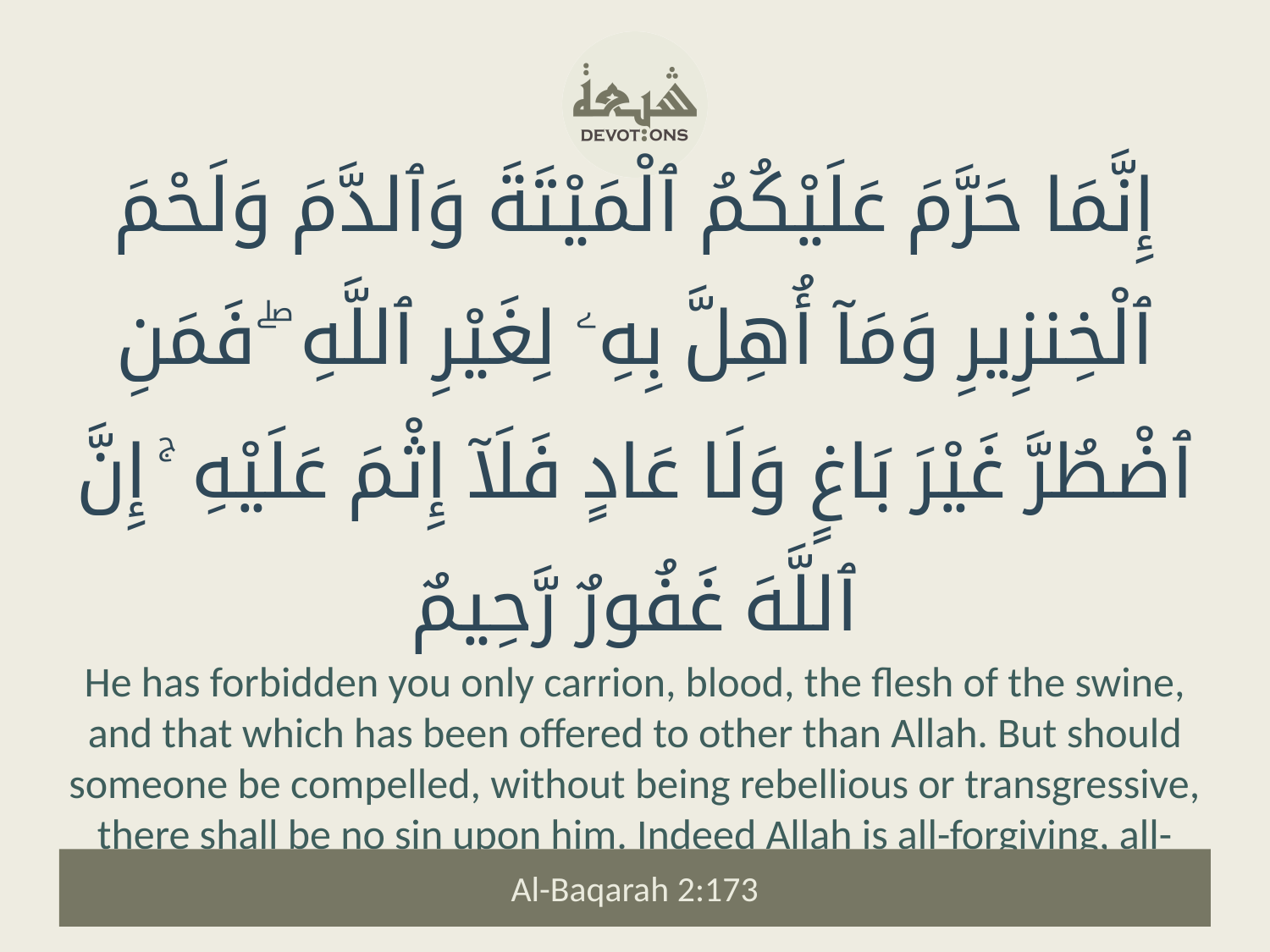

إِنَّمَا حَرَّمَ عَلَيْكُمُ ٱلْمَيْتَةَ وَٱلدَّمَ وَلَحْمَ ٱلْخِنزِيرِ وَمَآ أُهِلَّ بِهِۦ لِغَيْرِ ٱللَّهِ ۖ فَمَنِ ٱضْطُرَّ غَيْرَ بَاغٍ وَلَا عَادٍ فَلَآ إِثْمَ عَلَيْهِ ۚ إِنَّ ٱللَّهَ غَفُورٌ رَّحِيمٌ
He has forbidden you only carrion, blood, the flesh of the swine, and that which has been offered to other than Allah. But should someone be compelled, without being rebellious or transgressive, there shall be no sin upon him. Indeed Allah is all-forgiving, all-merciful.
Al-Baqarah 2:173